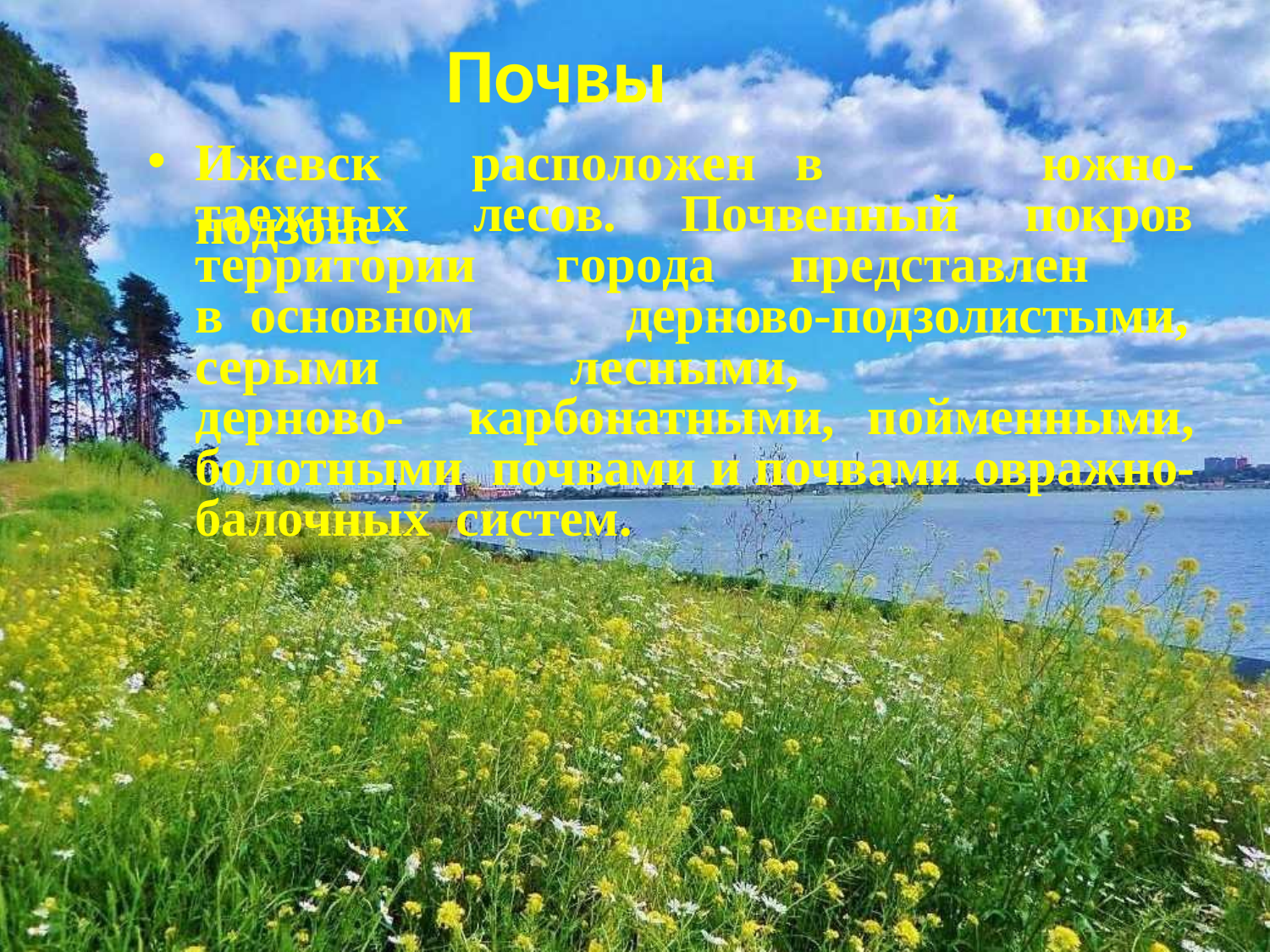

# Почвы
Ижевск	расположен	в	подзоне
южно-
таежных	лесов.	Почвенный	покров
территории	города	представлен	в  основном
дерново-подзолистыми,
серыми	лесными,	дерново-  карбонатными, пойменными, болотными  почвами и почвами овражно-балочных  систем.